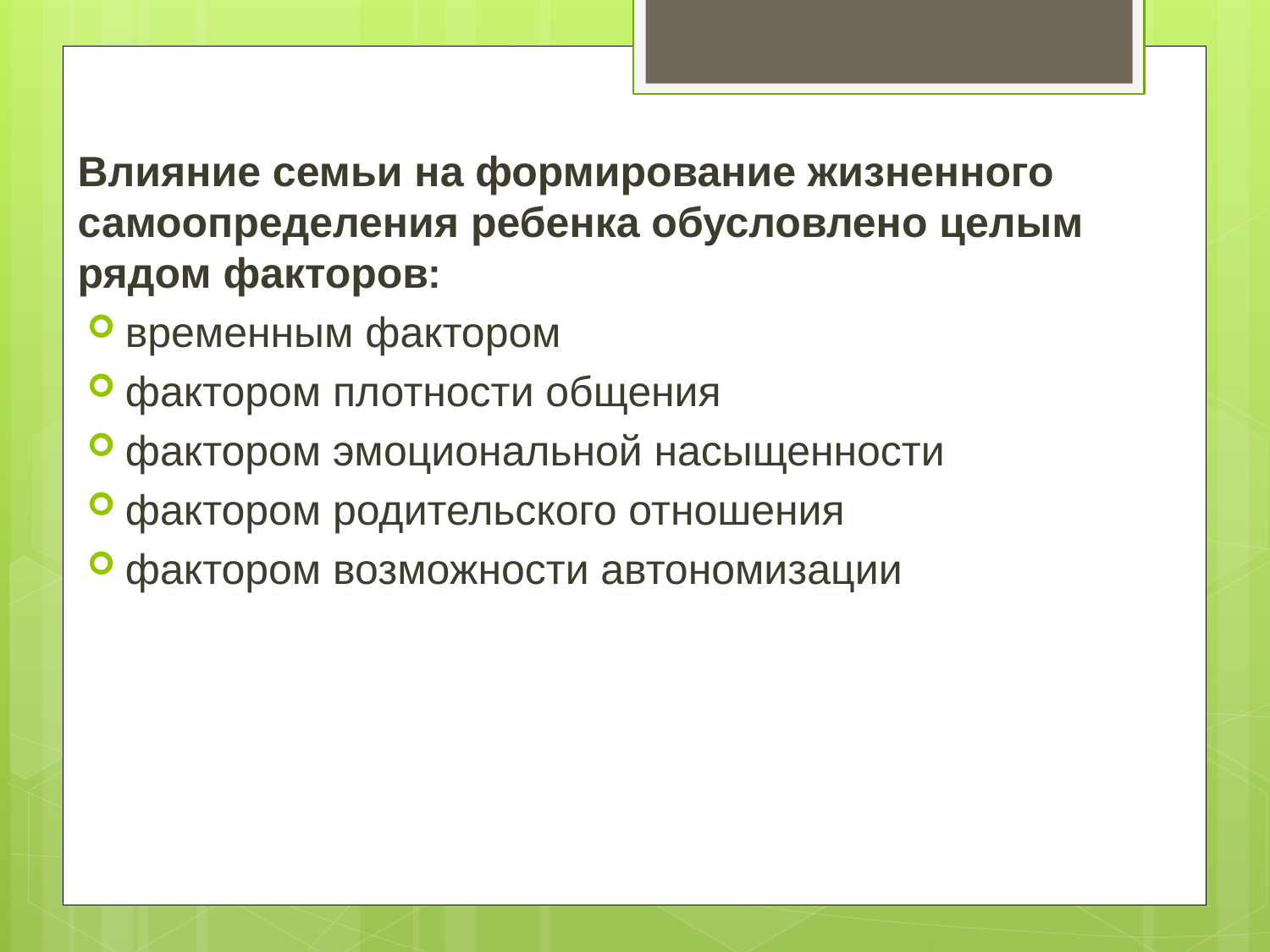

Влияние семьи на формирование жизненного самоопределения ребенка обусловлено целым рядом факторов:
временным фактором
фактором плотности общения
фактором эмоциональной насыщенности
фактором родительского отношения
фактором возможности автономизации